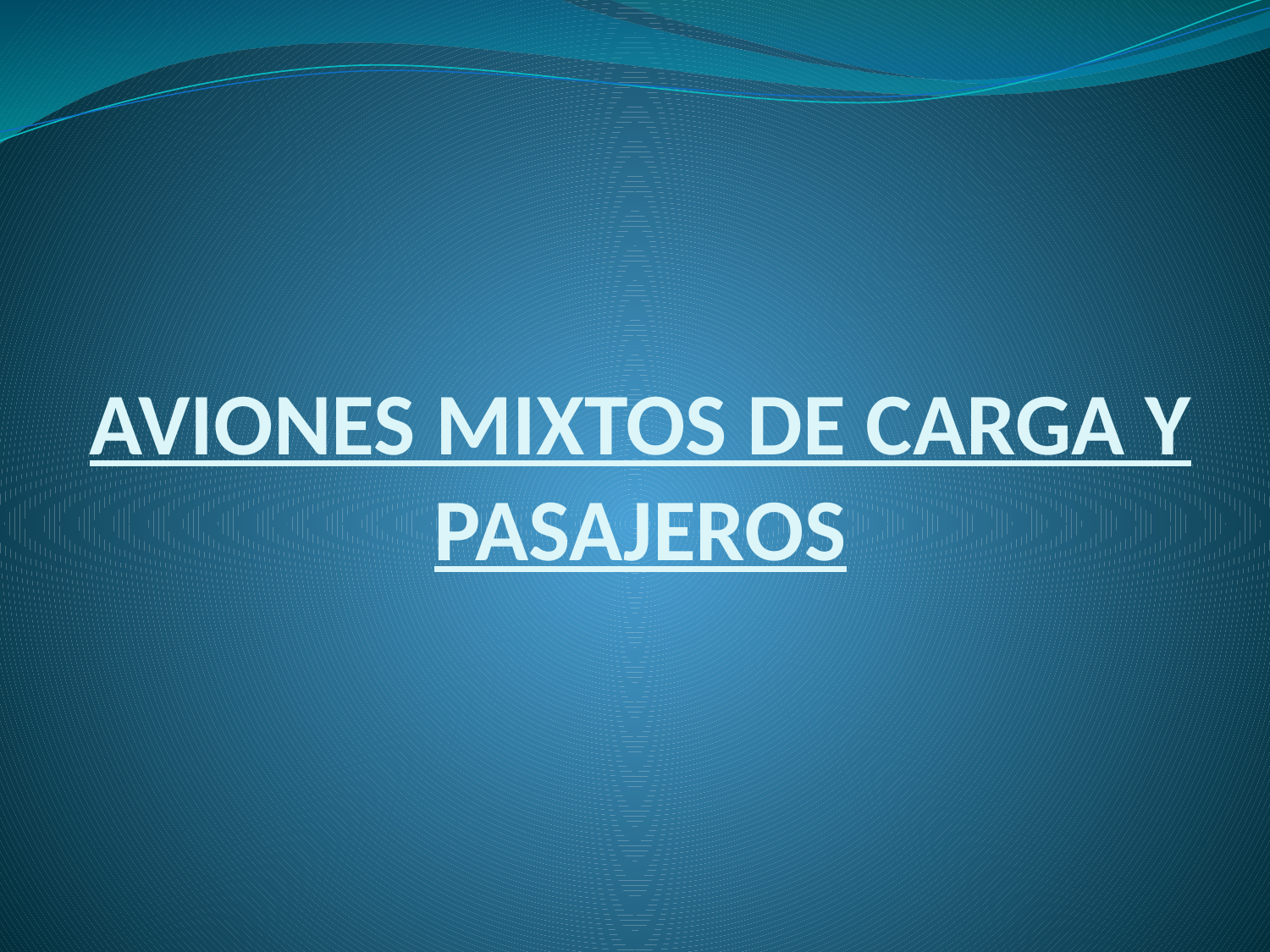

# AVIONES MIXTOS DE CARGA Y PASAJEROS